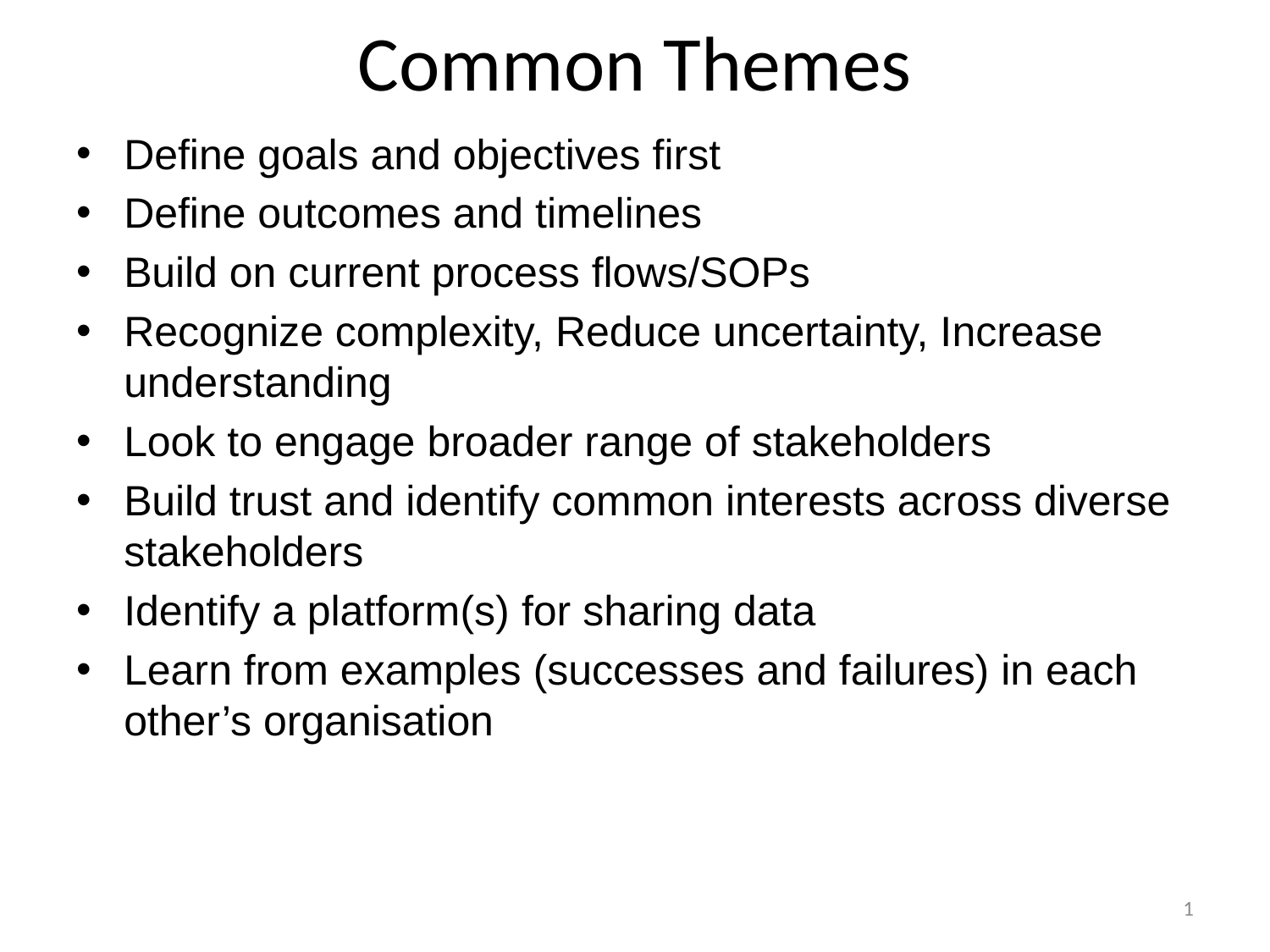

Common Themes
Define goals and objectives first
Define outcomes and timelines
Build on current process flows/SOPs
Recognize complexity, Reduce uncertainty, Increase understanding
Look to engage broader range of stakeholders
Build trust and identify common interests across diverse stakeholders
Identify a platform(s) for sharing data
Learn from examples (successes and failures) in each other’s organisation

1